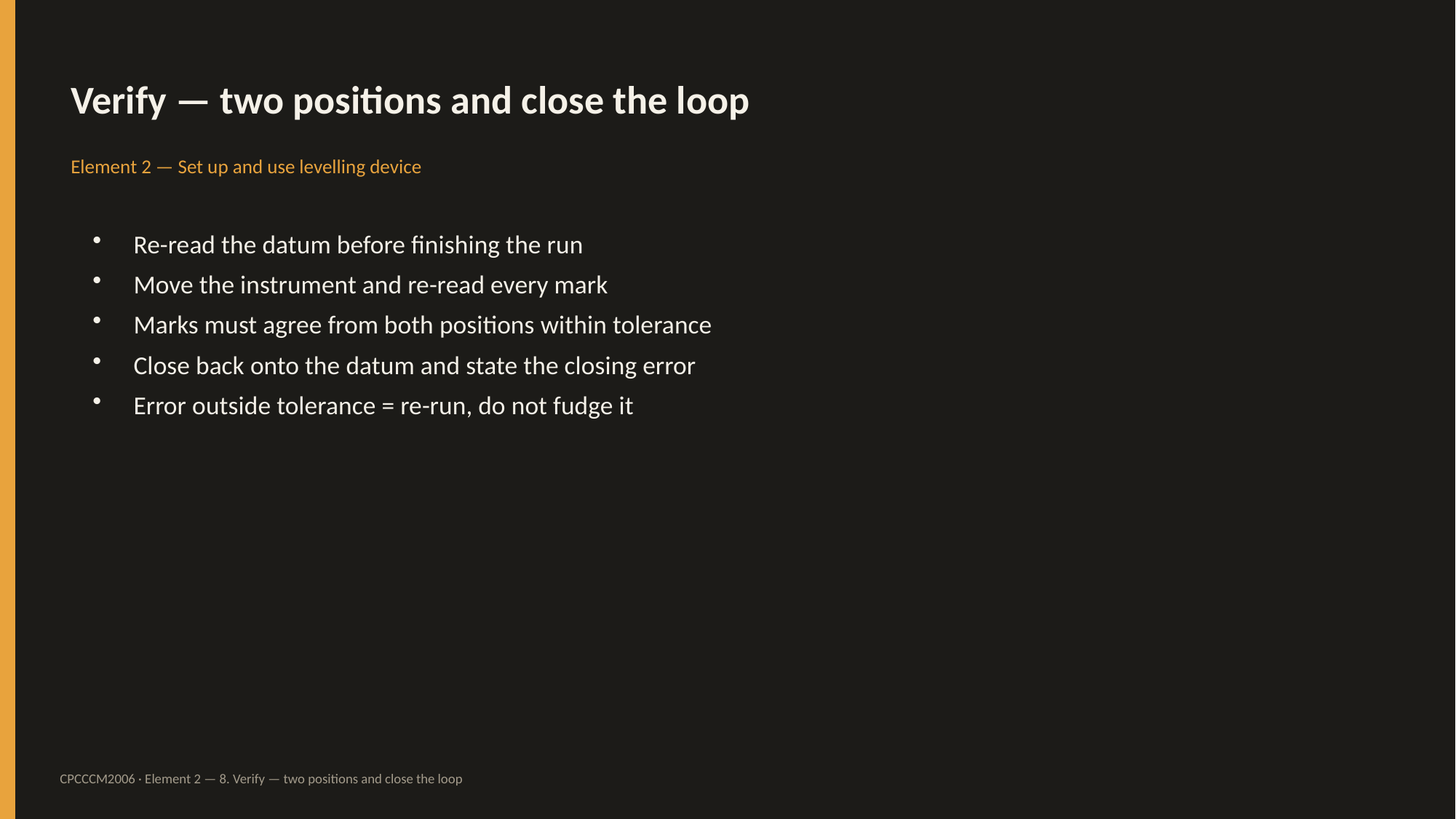

Verify — two positions and close the loop
Element 2 — Set up and use levelling device
Re-read the datum before finishing the run
Move the instrument and re-read every mark
Marks must agree from both positions within tolerance
Close back onto the datum and state the closing error
Error outside tolerance = re-run, do not fudge it
CPCCCM2006 · Element 2 — 8. Verify — two positions and close the loop